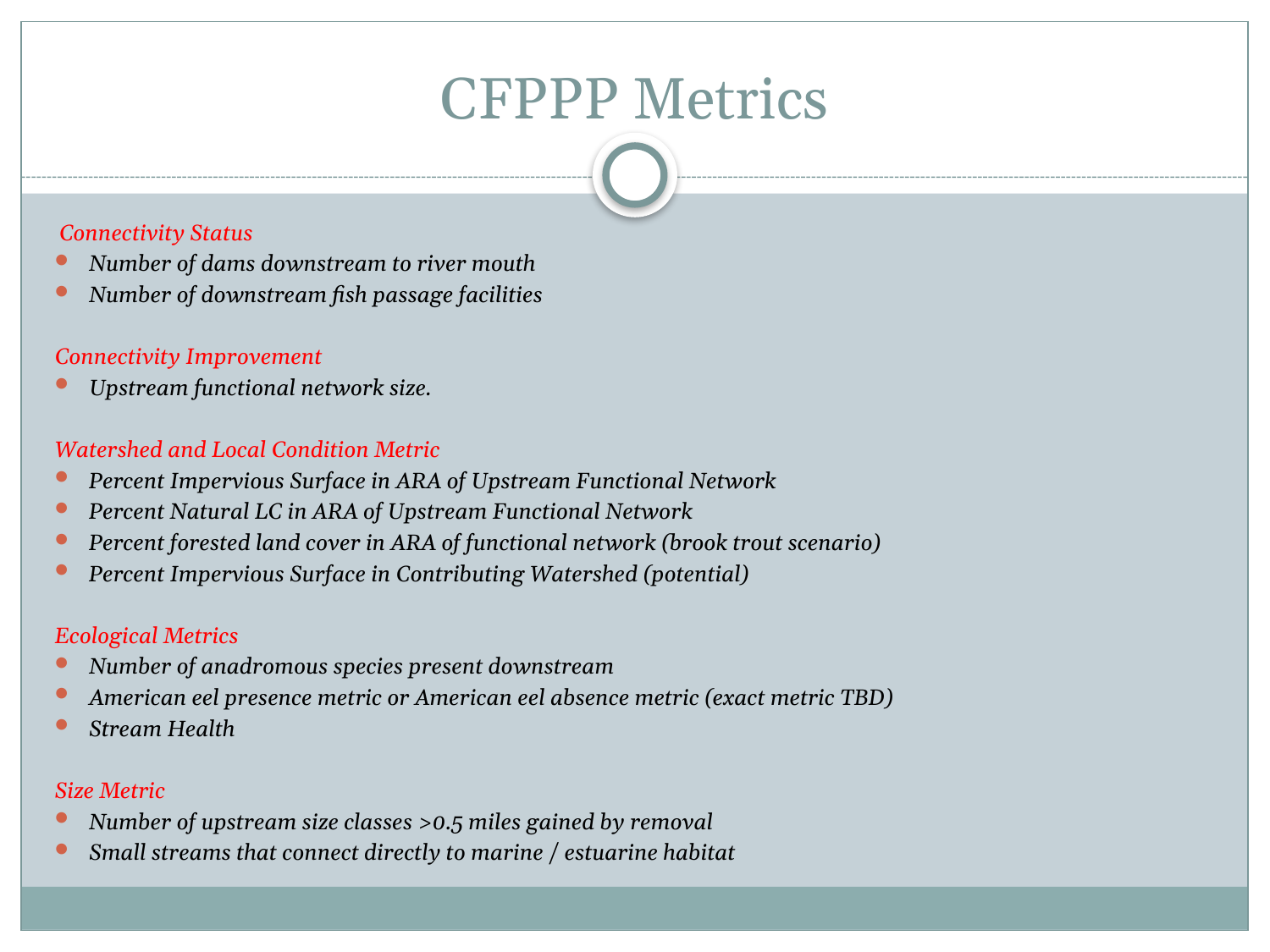

# CFPPP Metrics
 Connectivity Status
Number of dams downstream to river mouth
Number of downstream fish passage facilities

Connectivity Improvement
Upstream functional network size.

Watershed and Local Condition Metric
Percent Impervious Surface in ARA of Upstream Functional Network
Percent Natural LC in ARA of Upstream Functional Network
Percent forested land cover in ARA of functional network (brook trout scenario)
Percent Impervious Surface in Contributing Watershed (potential)

Ecological Metrics
Number of anadromous species present downstream
American eel presence metric or American eel absence metric (exact metric TBD)
Stream Health

Size Metric
Number of upstream size classes >0.5 miles gained by removal
Small streams that connect directly to marine / estuarine habitat